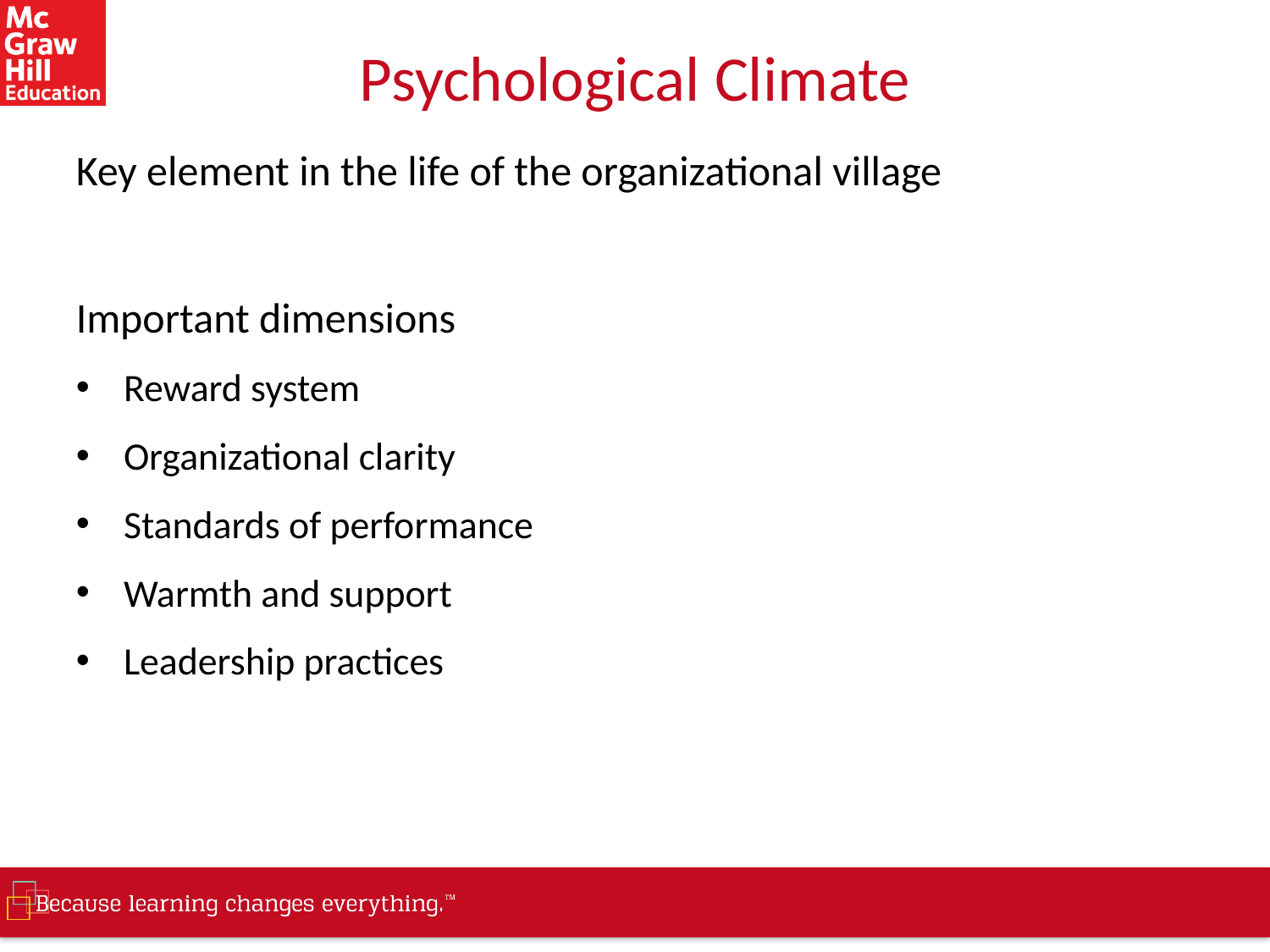

# Psychological Climate
Key element in the life of the organizational village

Important dimensions
Reward system
Organizational clarity
Standards of performance
Warmth and support
Leadership practices